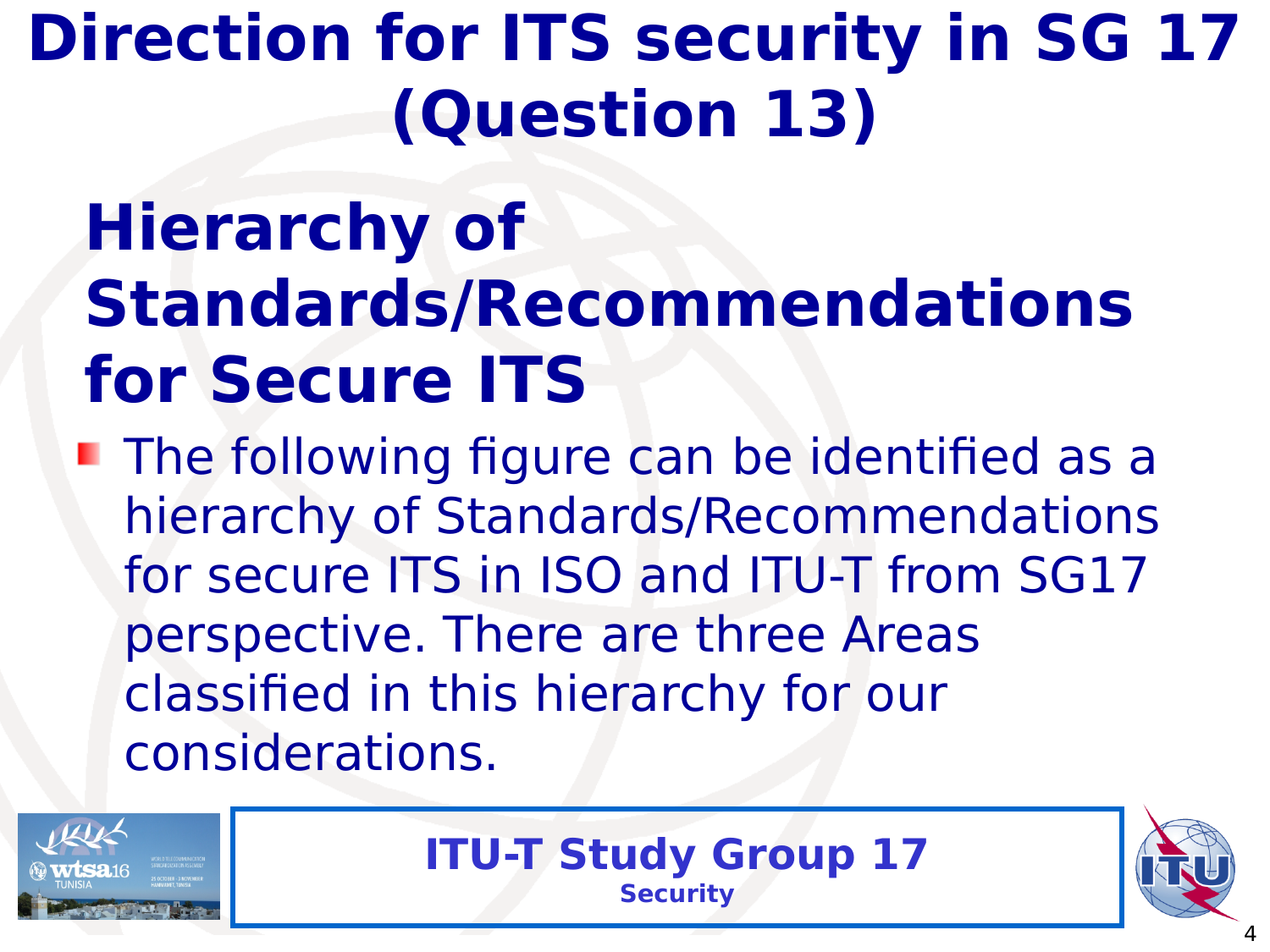

# Direction for ITS security in SG 17 (Question 13)
Hierarchy of Standards/Recommendations for Secure ITS
The following figure can be identified as a hierarchy of Standards/Recommendations for secure ITS in ISO and ITU-T from SG17 perspective. There are three Areas classified in this hierarchy for our considerations.